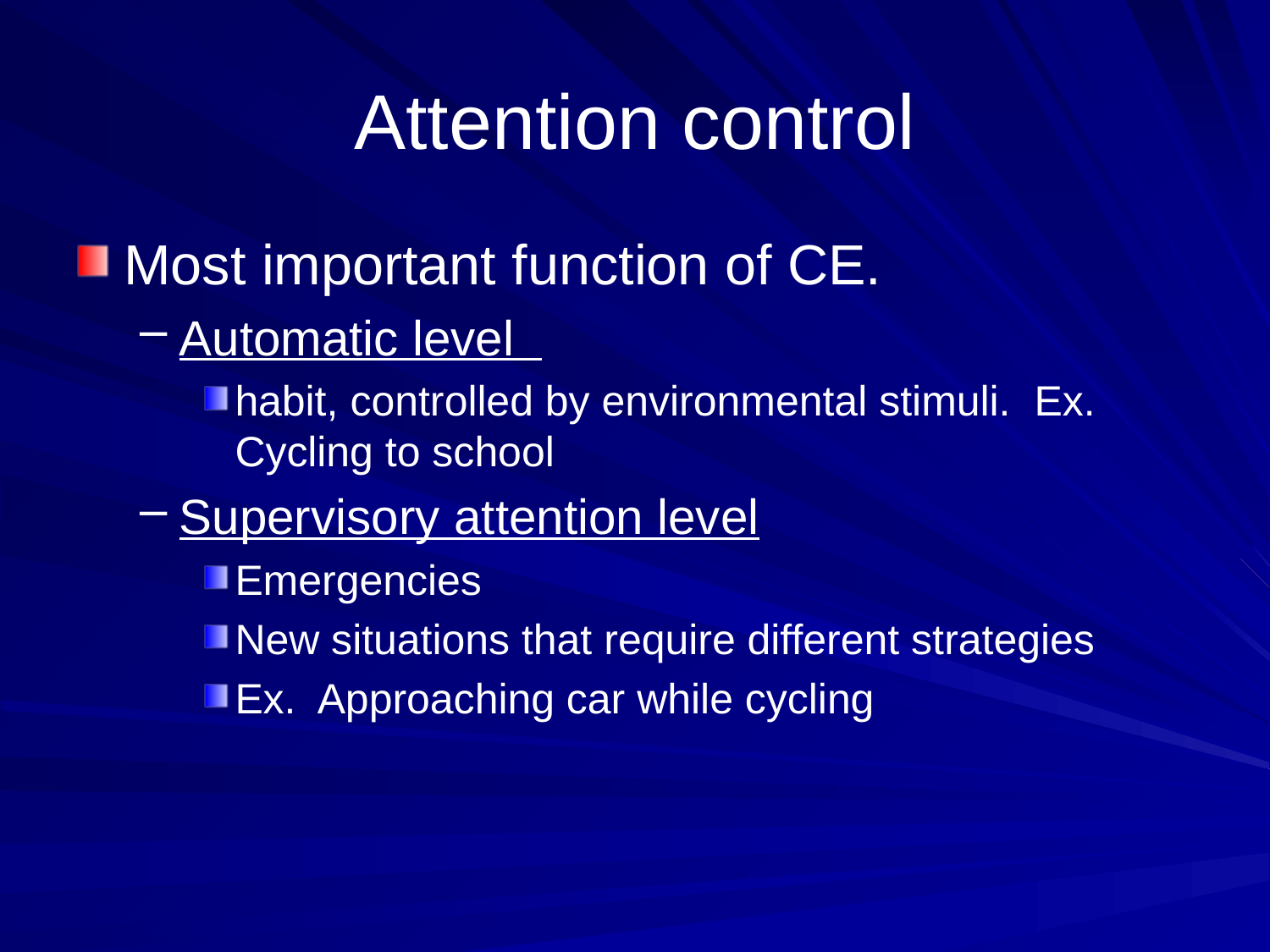

# Attention control
Most important function of CE.
Automatic level
habit, controlled by environmental stimuli.  Ex.  Cycling to school
Supervisory attention level
Emergencies
New situations that require different strategies
Ex.  Approaching car while cycling